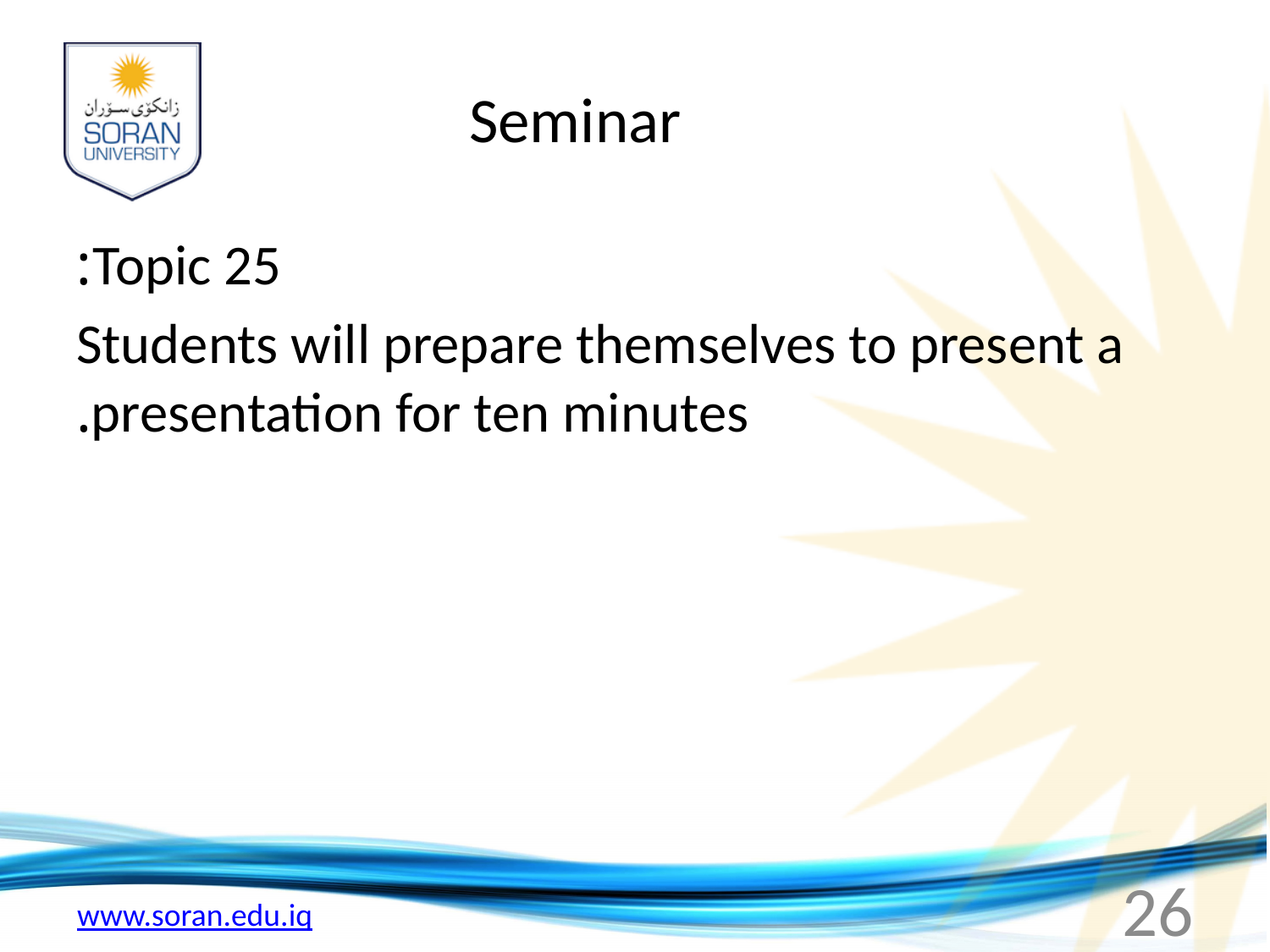

# Seminar
Topic 25:
Students will prepare themselves to present a presentation for ten minutes.
26